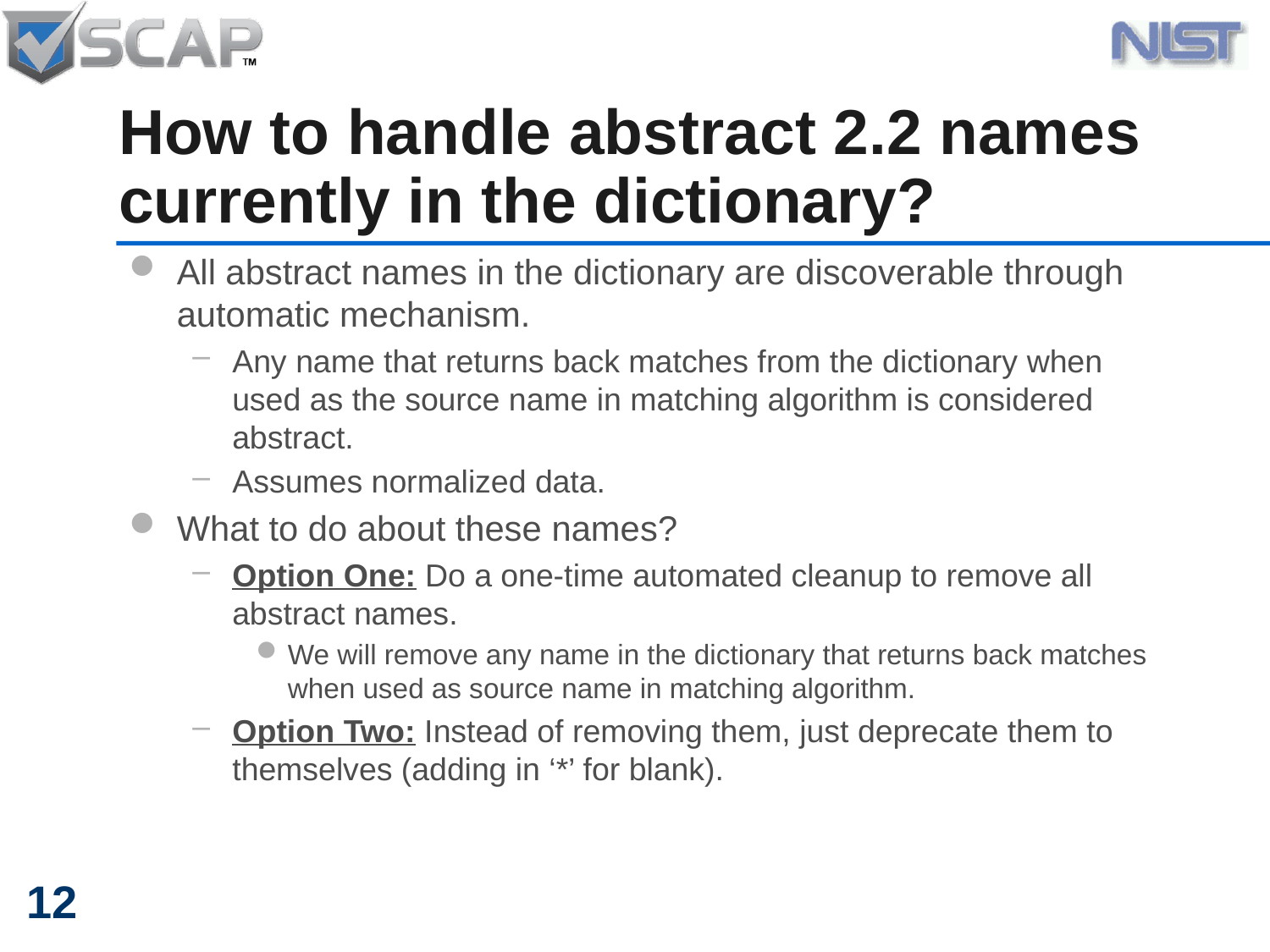

# How to handle abstract 2.2 names currently in the dictionary?
All abstract names in the dictionary are discoverable through automatic mechanism.
Any name that returns back matches from the dictionary when used as the source name in matching algorithm is considered abstract.
Assumes normalized data.
What to do about these names?
Option One: Do a one-time automated cleanup to remove all abstract names.
We will remove any name in the dictionary that returns back matches when used as source name in matching algorithm.
Option Two: Instead of removing them, just deprecate them to themselves (adding in ‘*’ for blank).
12